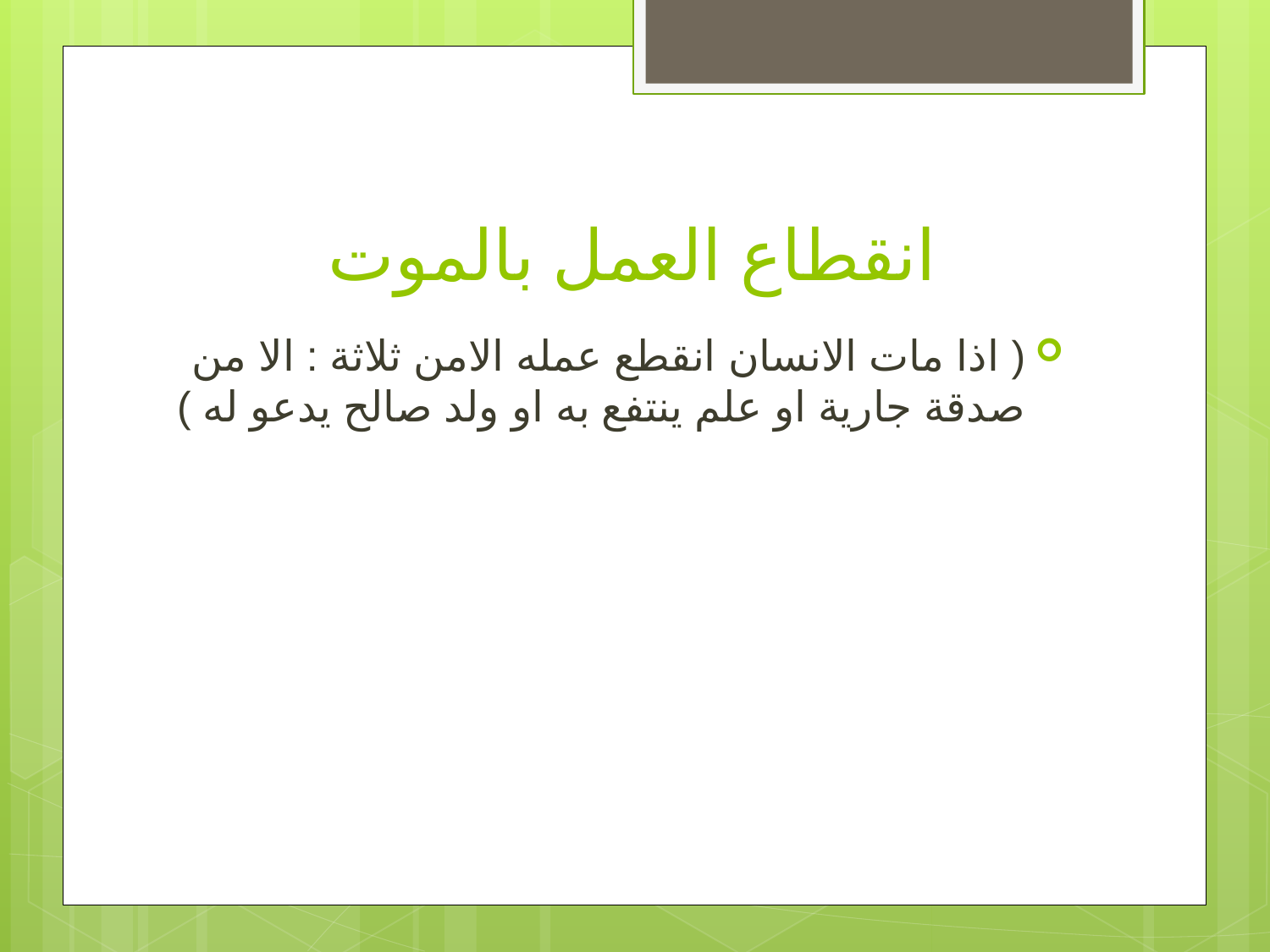

# انقطاع العمل بالموت
( اذا مات الانسان انقطع عمله الامن ثلاثة : الا من صدقة جارية او علم ينتفع به او ولد صالح يدعو له )